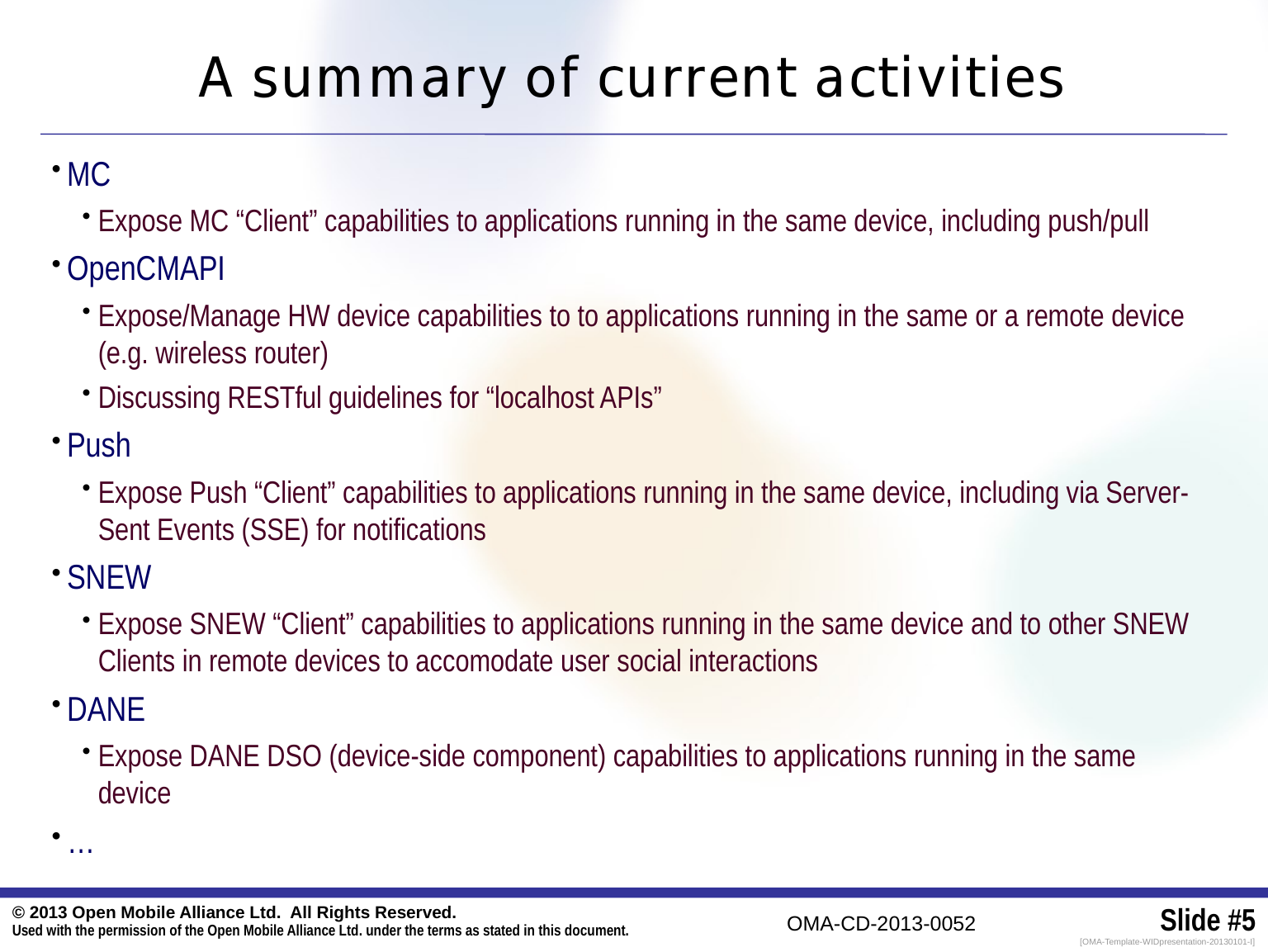

# A summary of current activities
MC
Expose MC “Client” capabilities to applications running in the same device, including push/pull
OpenCMAPI
Expose/Manage HW device capabilities to to applications running in the same or a remote device (e.g. wireless router)
Discussing RESTful guidelines for “localhost APIs”
Push
Expose Push “Client” capabilities to applications running in the same device, including via Server-Sent Events (SSE) for notifications
SNEW
Expose SNEW “Client” capabilities to applications running in the same device and to other SNEW Clients in remote devices to accomodate user social interactions
DANE
Expose DANE DSO (device-side component) capabilities to applications running in the same device
…